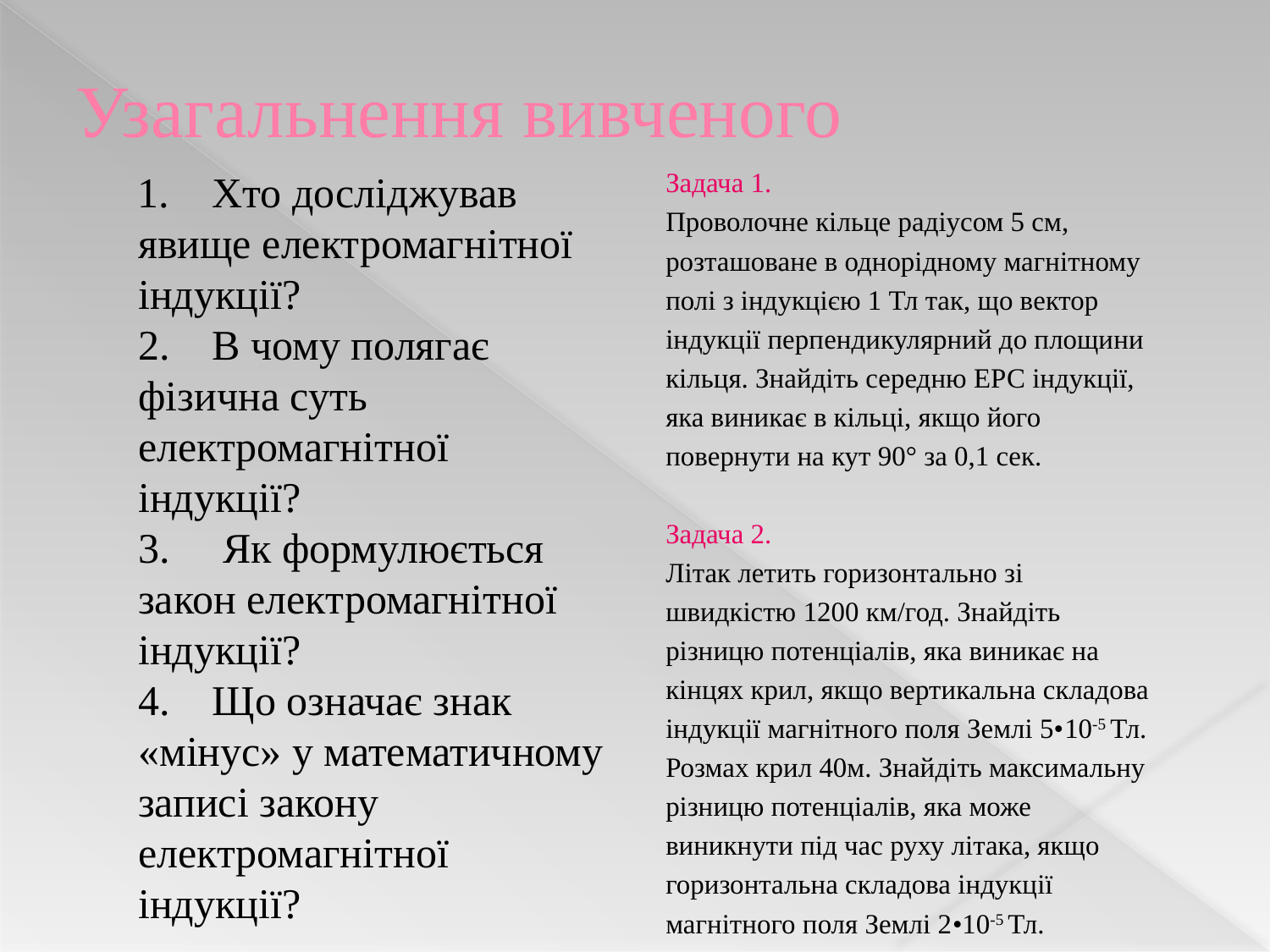

# Узагальнення вивченого
Задача 1.
Проволочне кільце радіусом 5 см,
розташоване в однорідному магнітному
полі з індукцією 1 Тл так, що вектор
індукції перпендикулярний до площини
кільця. Знайдіть середню ЕРС індукції,
яка виникає в кільці, якщо його
повернути на кут 90° за 0,1 сек.

Задача 2.
Літак летить горизонтально зі
швидкістю 1200 км/год. Знайдіть
різницю потенціалів, яка виникає на
кінцях крил, якщо вертикальна складова
індукції магнітного поля Землі 5•10-5 Тл.
Розмах крил 40м. Знайдіть максимальну
різницю потенціалів, яка може
виникнути під час руху літака, якщо
горизонтальна складова індукції
магнітного поля Землі 2•10-5 Тл.

     1.    Хто досліджував явище електромагнітної індукції?
2.    В чому полягає фізична суть електромагнітної індукції?
3.     Як формулюється закон електромагнітної індукції?
4.    Що означає знак «мінус» у математичному записі закону електромагнітної індукції?